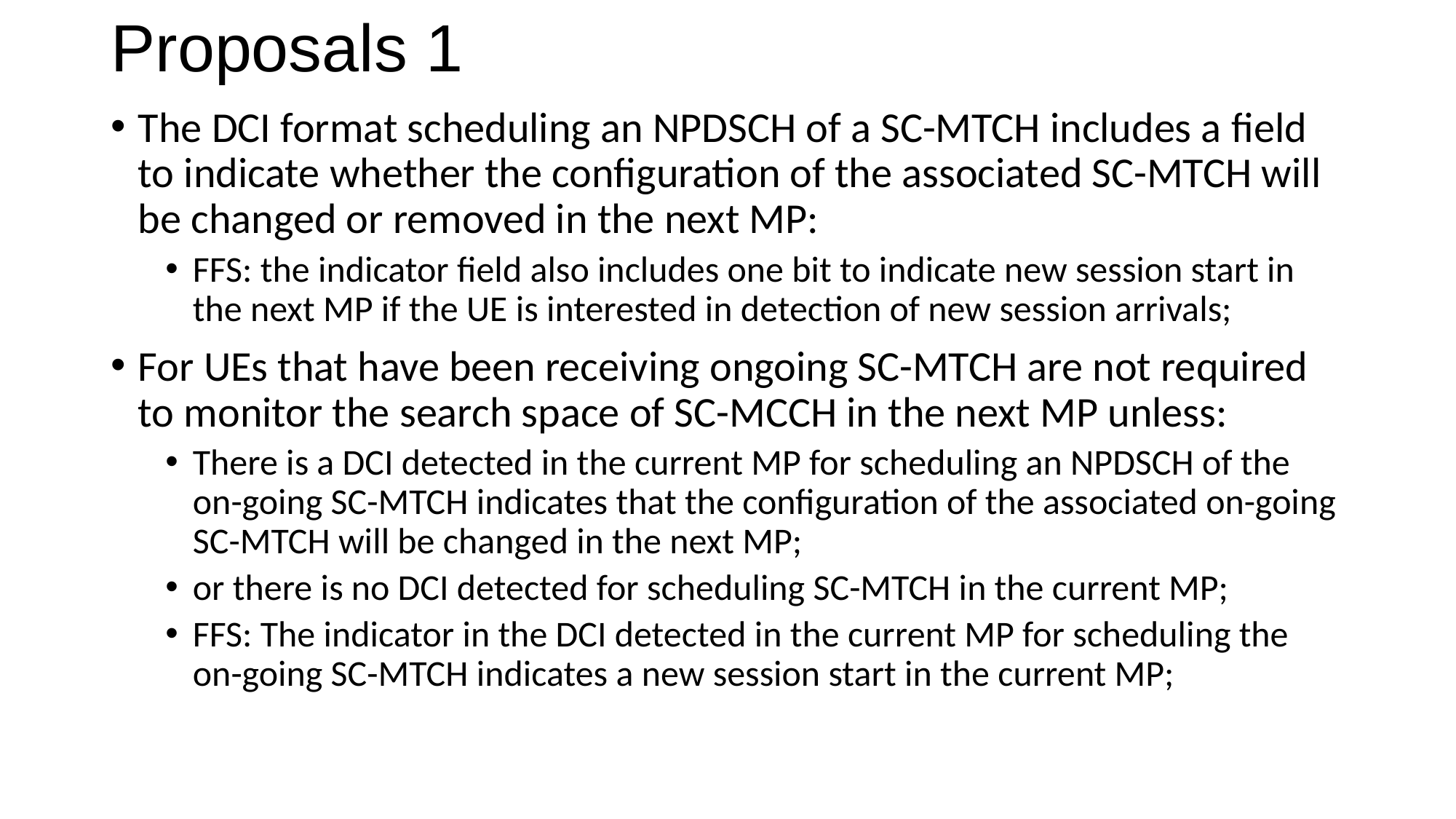

# Proposals 1
The DCI format scheduling an NPDSCH of a SC-MTCH includes a field to indicate whether the configuration of the associated SC-MTCH will be changed or removed in the next MP:
FFS: the indicator field also includes one bit to indicate new session start in the next MP if the UE is interested in detection of new session arrivals;
For UEs that have been receiving ongoing SC-MTCH are not required to monitor the search space of SC-MCCH in the next MP unless:
There is a DCI detected in the current MP for scheduling an NPDSCH of the on-going SC-MTCH indicates that the configuration of the associated on-going SC-MTCH will be changed in the next MP;
or there is no DCI detected for scheduling SC-MTCH in the current MP;
FFS: The indicator in the DCI detected in the current MP for scheduling the on-going SC-MTCH indicates a new session start in the current MP;